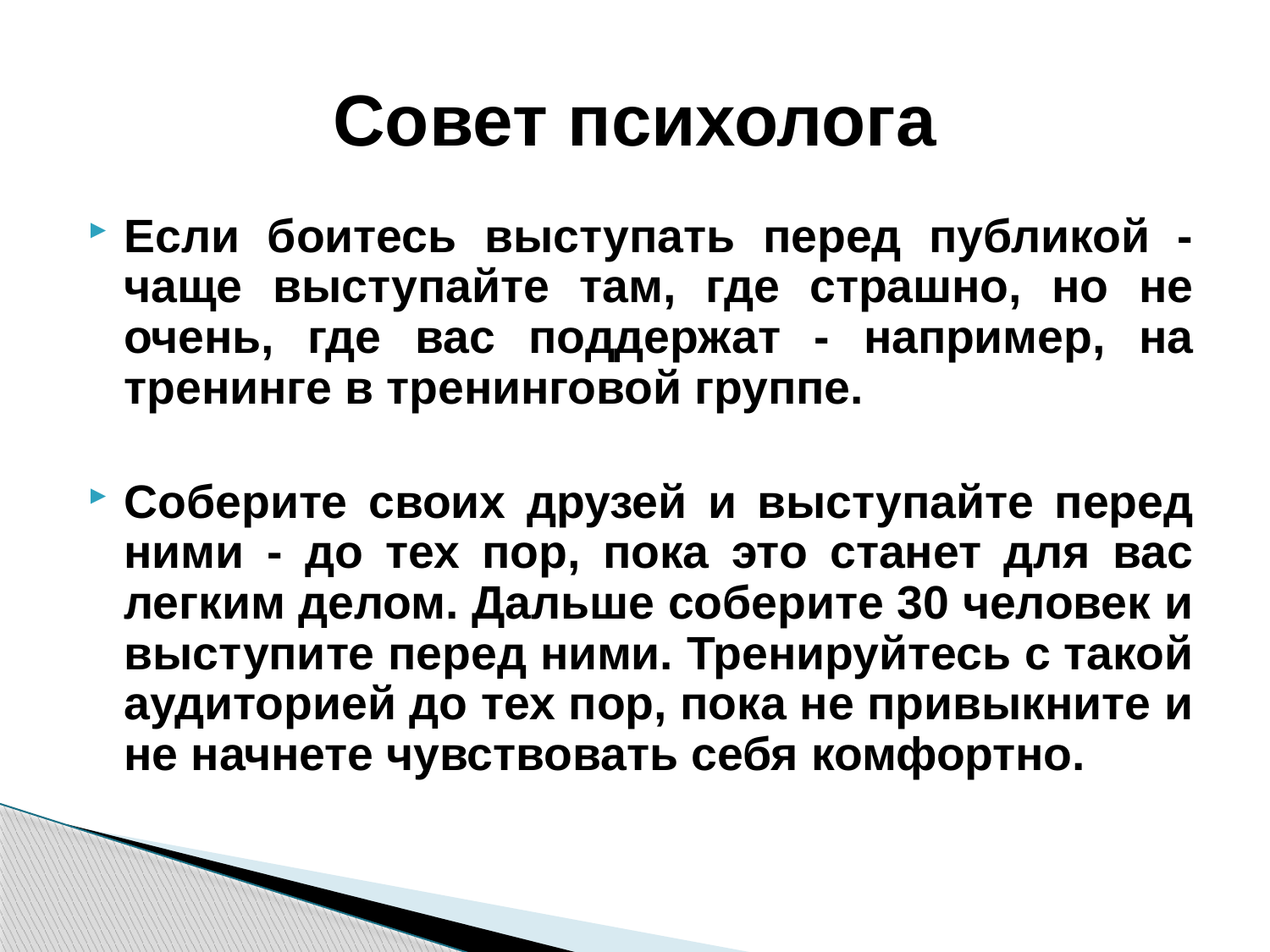

# Совет психолога
Если боитесь выступать перед публикой - чаще выступайте там, где страшно, но не очень, где вас поддержат - например, на тренинге в тренинговой группе.

Соберите своих друзей и выступайте перед ними - до тех пор, пока это станет для вас легким делом. Дальше соберите 30 человек и выступите перед ними. Тренируйтесь с такой аудиторией до тех пор, пока не привыкните и не начнете чувствовать себя комфортно.